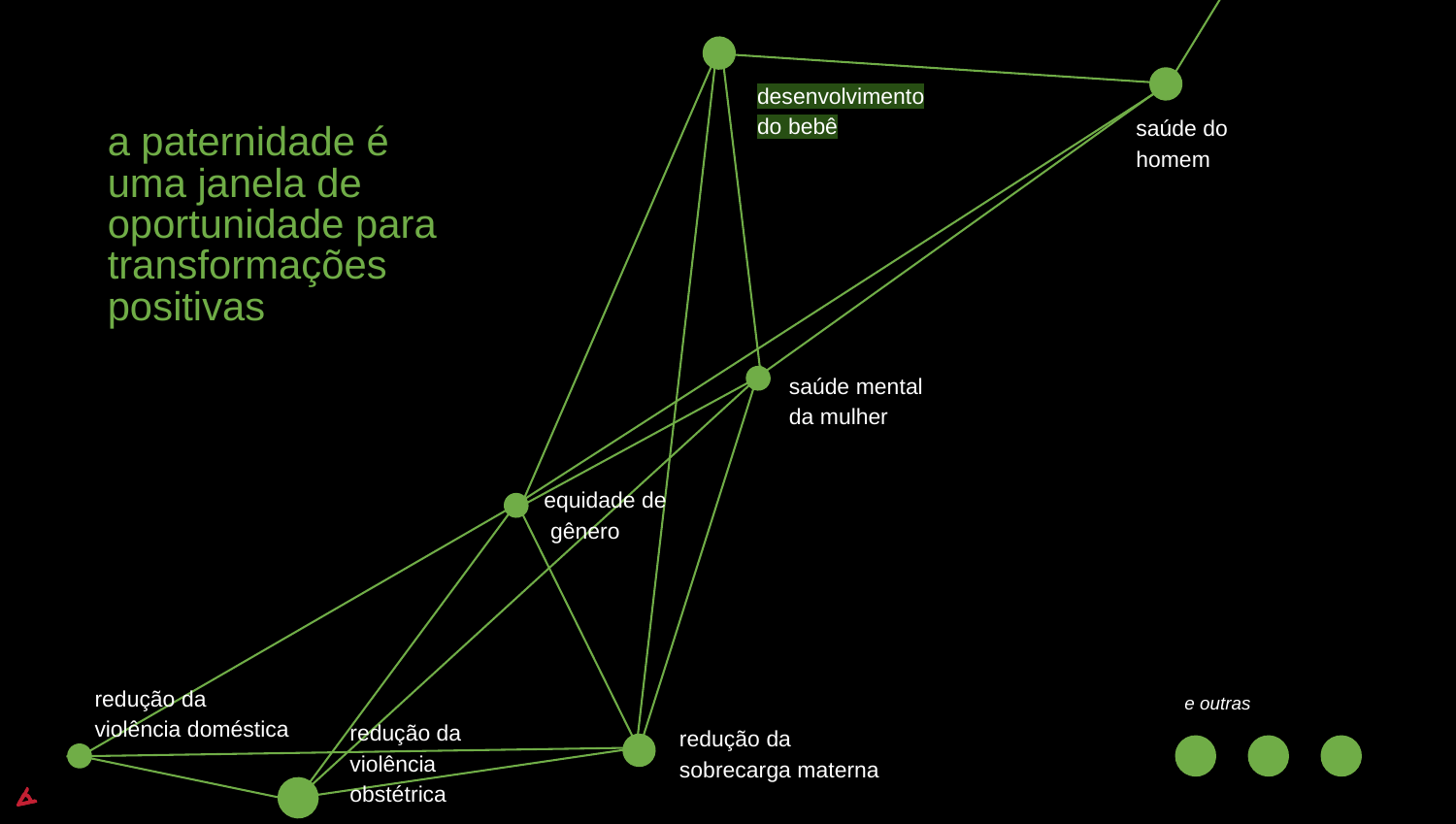

desenvolvimento
do bebê
saúde do
homem
a paternidade é uma janela de oportunidade para transformações positivas
saúde mental
da mulher

equidade de
 gênero

redução da
violência doméstica
e outras
redução da violência obstétrica
redução da sobrecarga materna